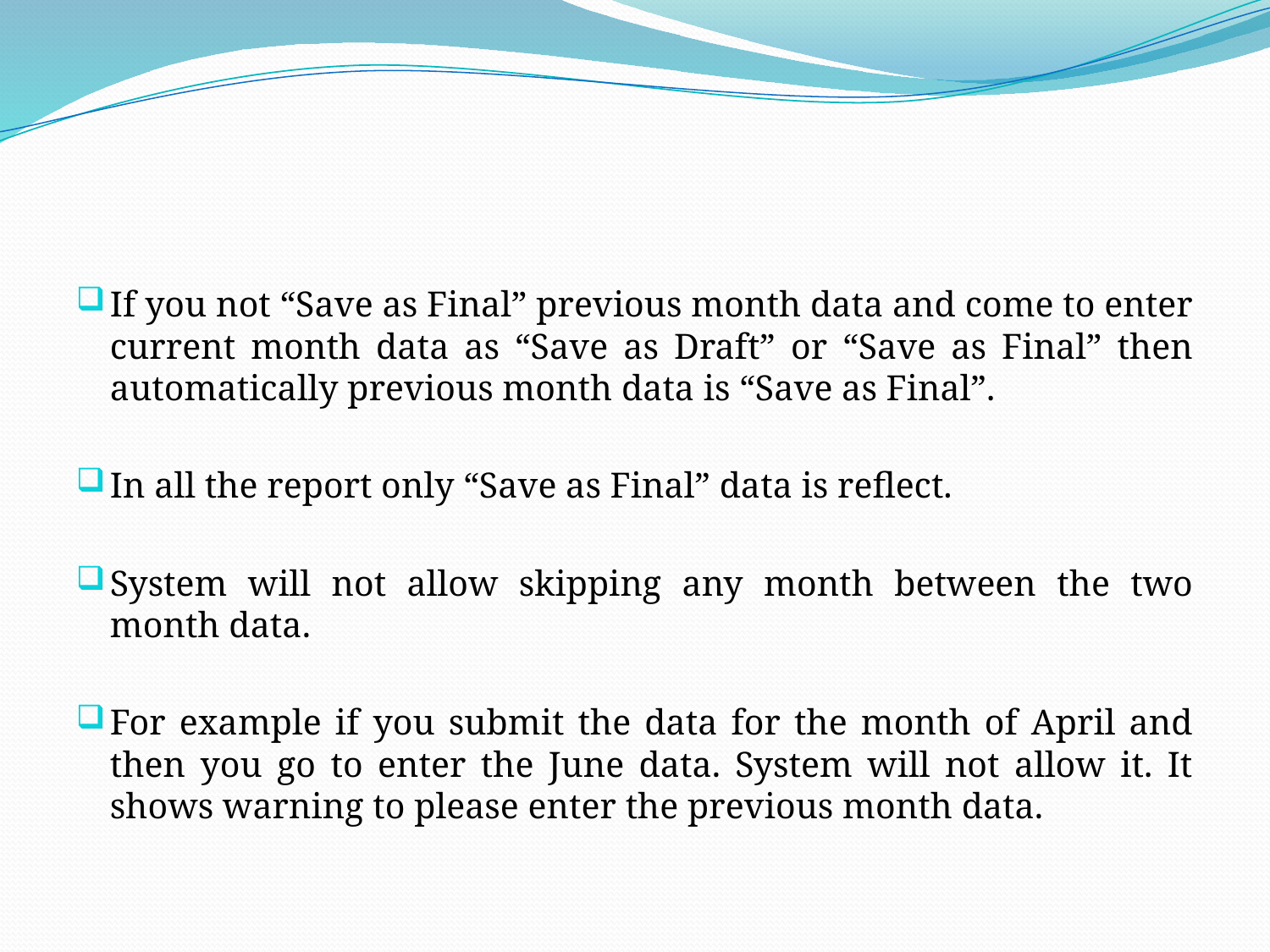

If you not “Save as Final” previous month data and come to enter current month data as “Save as Draft” or “Save as Final” then automatically previous month data is “Save as Final”.

In all the report only “Save as Final” data is reflect.

System will not allow skipping any month between the two month data.

For example if you submit the data for the month of April and then you go to enter the June data. System will not allow it. It shows warning to please enter the previous month data.